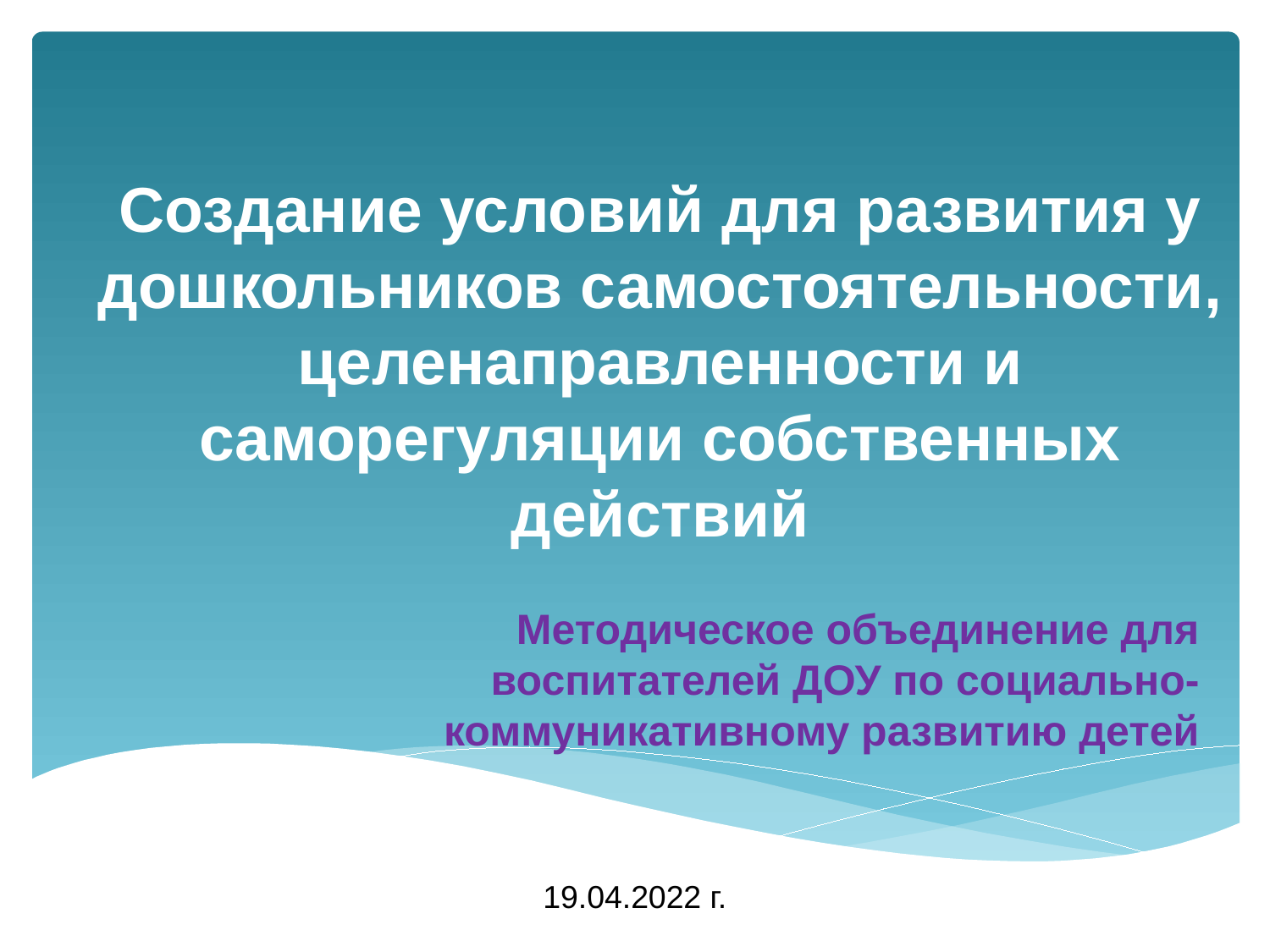

# Создание условий для развития у дошкольников самостоятельности, целенаправленности и саморегуляции собственных действий
Методическое объединение для воспитателей ДОУ по социально-коммуникативному развитию детей
19.04.2022 г.